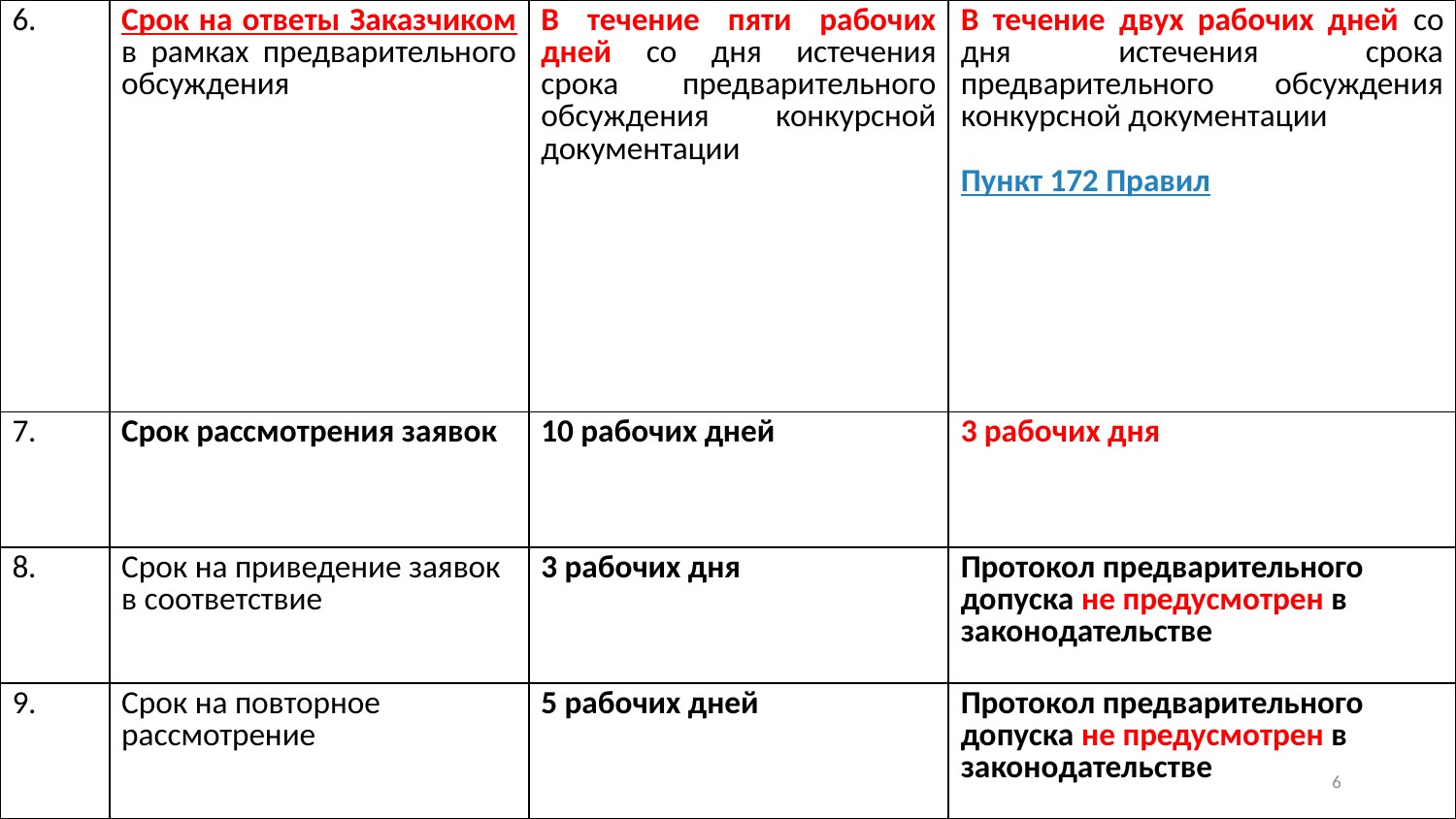

| 6. | Срок на ответы Заказчиком в рамках предварительного обсуждения | В течение пяти рабочих дней со дня истечения срока предварительного обсуждения конкурсной документации | В течение двух рабочих дней со дня истечения срока предварительного обсуждения конкурсной документации Пункт 172 Правил |
| --- | --- | --- | --- |
| 7. | Срок рассмотрения заявок | 10 рабочих дней | 3 рабочих дня |
| 8. | Срок на приведение заявок в соответствие | 3 рабочих дня | Протокол предварительного допуска не предусмотрен в законодательстве |
| 9. | Срок на повторное рассмотрение | 5 рабочих дней | Протокол предварительного допуска не предусмотрен в законодательстве |
6